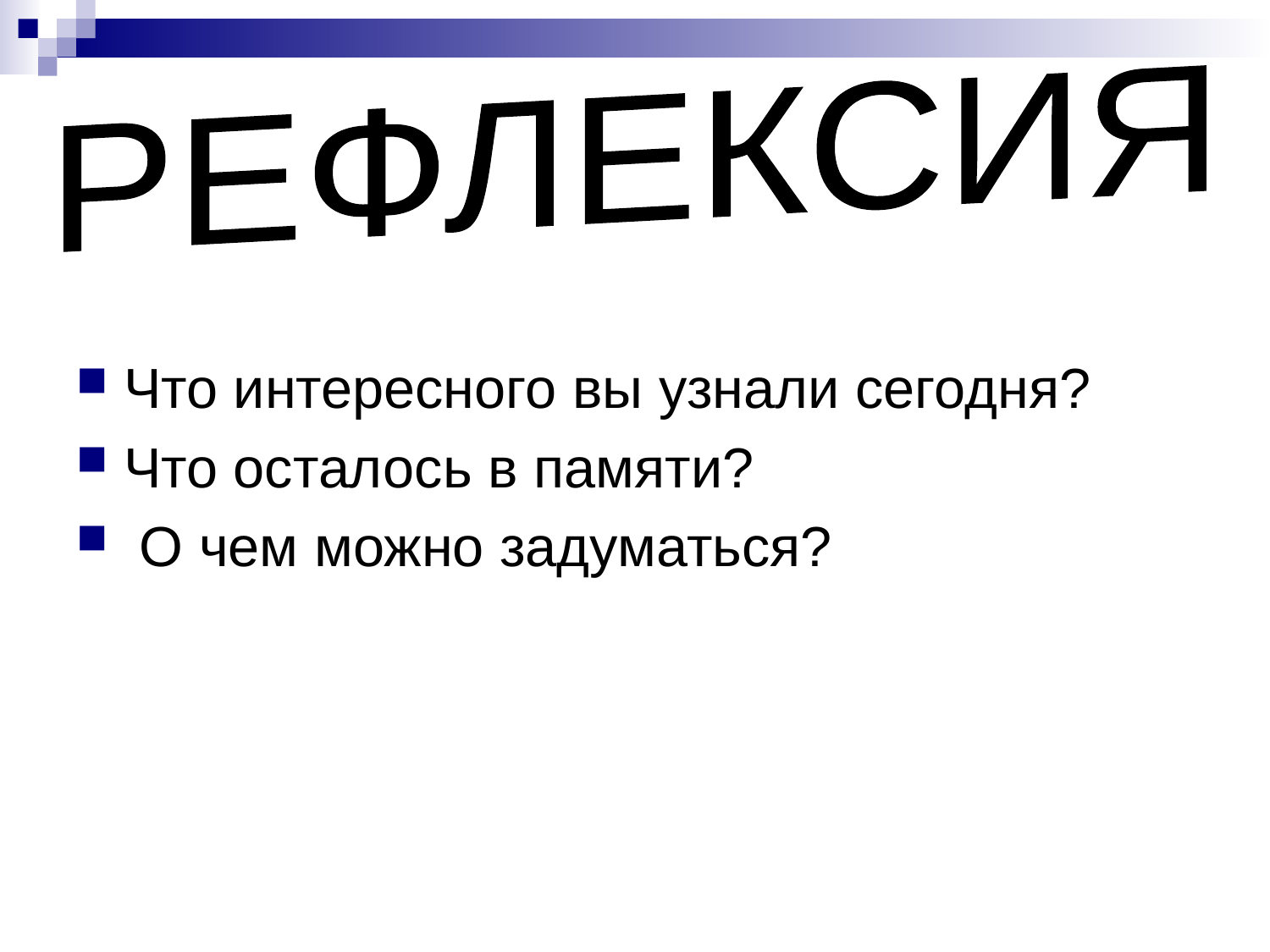

РЕФЛЕКСИЯ
Что интересного вы узнали сегодня?
Что осталось в памяти?
 О чем можно задуматься?